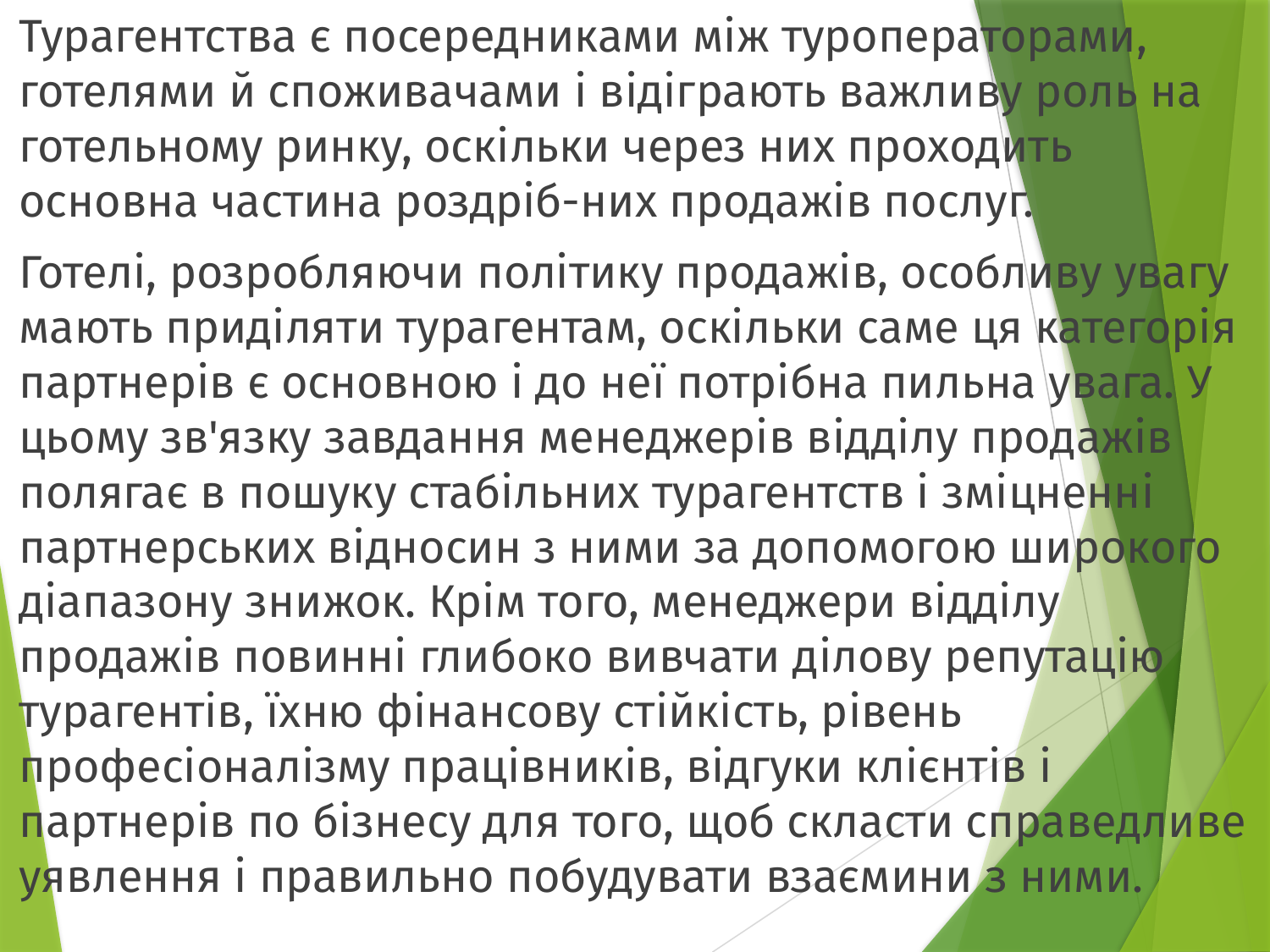

Турагентства є посередниками між туроператорами, готелями й споживачами і відіграють важливу роль на готельному ринку, оскільки через них проходить основна частина роздріб-них продажів послуг.
	Готелі, розробляючи політику продажів, особливу увагу мають приділяти турагентам, оскільки саме ця категорія партнерів є основною і до неї потрібна пильна увага. У цьому зв'язку завдання менеджерів відділу продажів полягає в пошуку стабільних турагентств і зміцненні партнерських відносин з ними за допомогою широкого діапазону знижок. Крім того, менеджери відділу продажів повинні глибоко вивчати ділову репутацію турагентів, їхню фінансову стійкість, рівень професіоналізму працівників, відгуки клієнтів і партнерів по бізнесу для того, щоб скласти справедливе уявлення і правильно побудувати взаємини з ними.